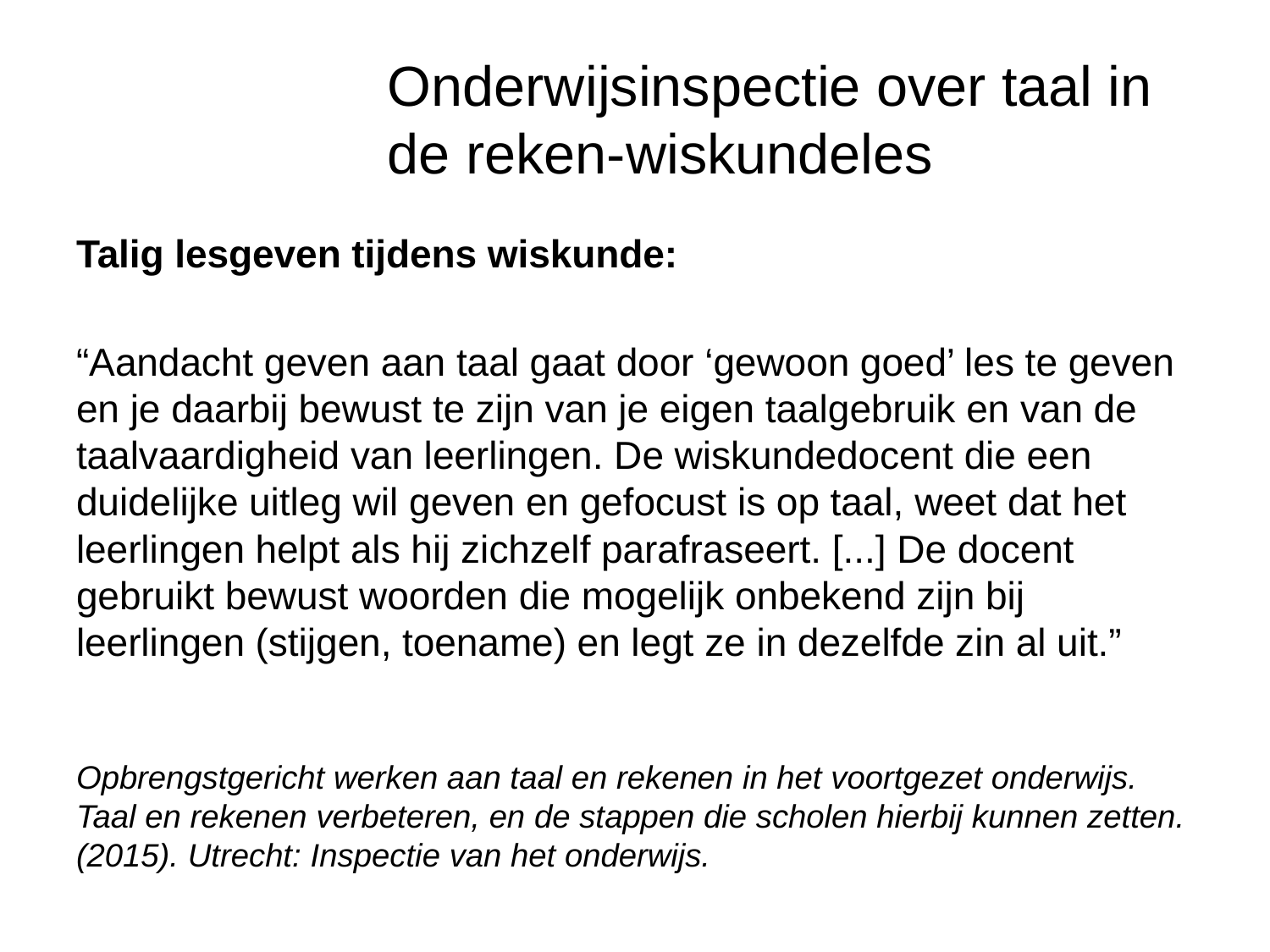

# Onderwijsinspectie over taal in de reken-wiskundeles...:
Talig lesgeven tijdens wiskunde:

“Aandacht geven aan taal gaat door ‘gewoon goed’ les te geven en je daarbij bewust te zijn van je eigen taalgebruik en van de taalvaardigheid van leerlingen. De wiskundedocent die een duidelijke uitleg wil geven en gefocust is op taal, weet dat het leerlingen helpt als hij zichzelf parafraseert. [...] De docent gebruikt bewust woorden die mogelijk onbekend zijn bij leerlingen (stijgen, toename) en legt ze in dezelfde zin al uit.”

Opbrengstgericht werken aan taal en rekenen in het voortgezet onderwijs. Taal en rekenen verbeteren, en de stappen die scholen hierbij kunnen zetten. (2015). Utrecht: Inspectie van het onderwijs.